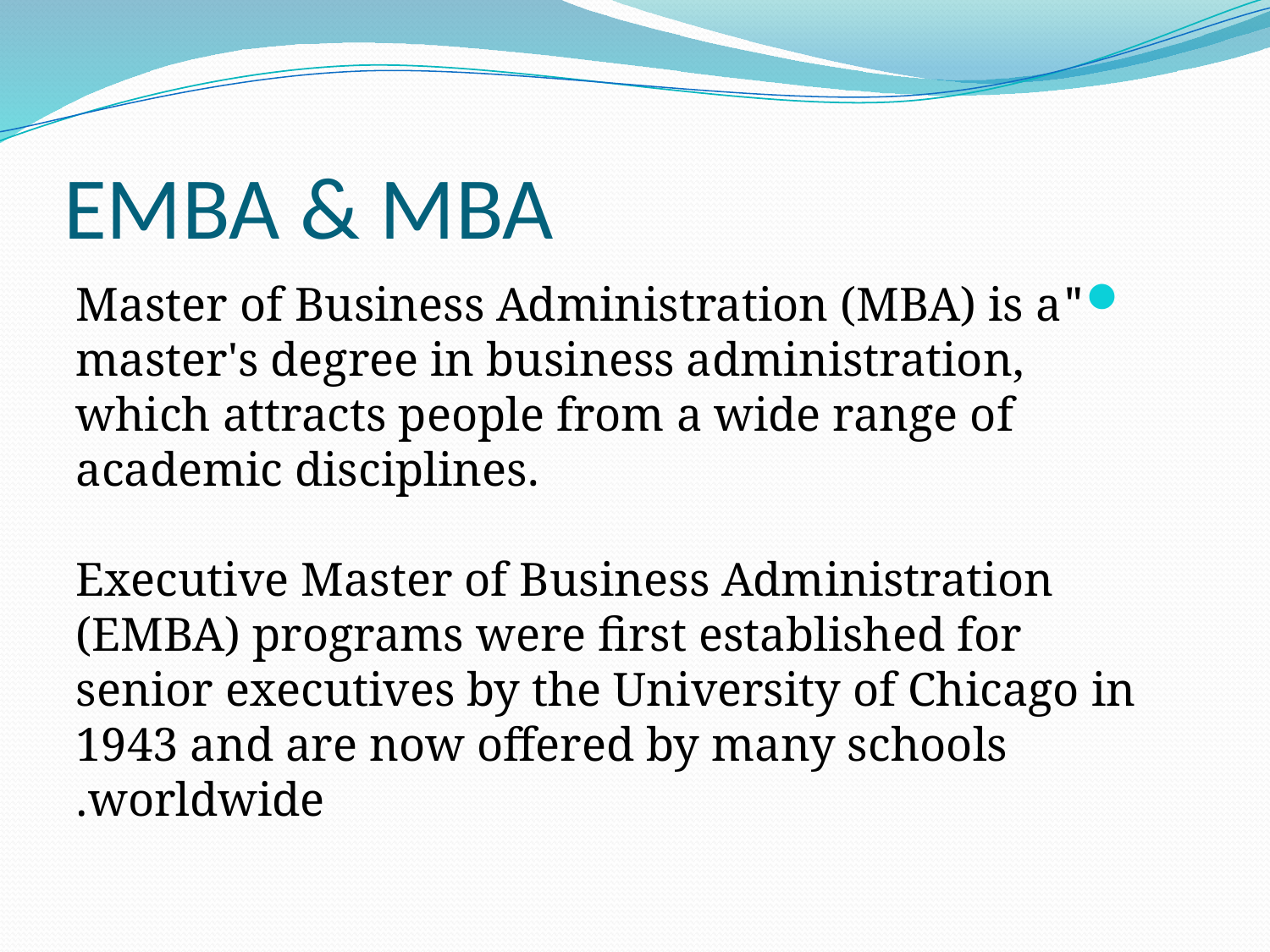

# EMBA & MBA
"Master of Business Administration (MBA) is a master's degree in business administration, which attracts people from a wide range of academic disciplines.
Executive Master of Business Administration (EMBA) programs were first established for senior executives by the University of Chicago in 1943 and are now offered by many schools worldwide.